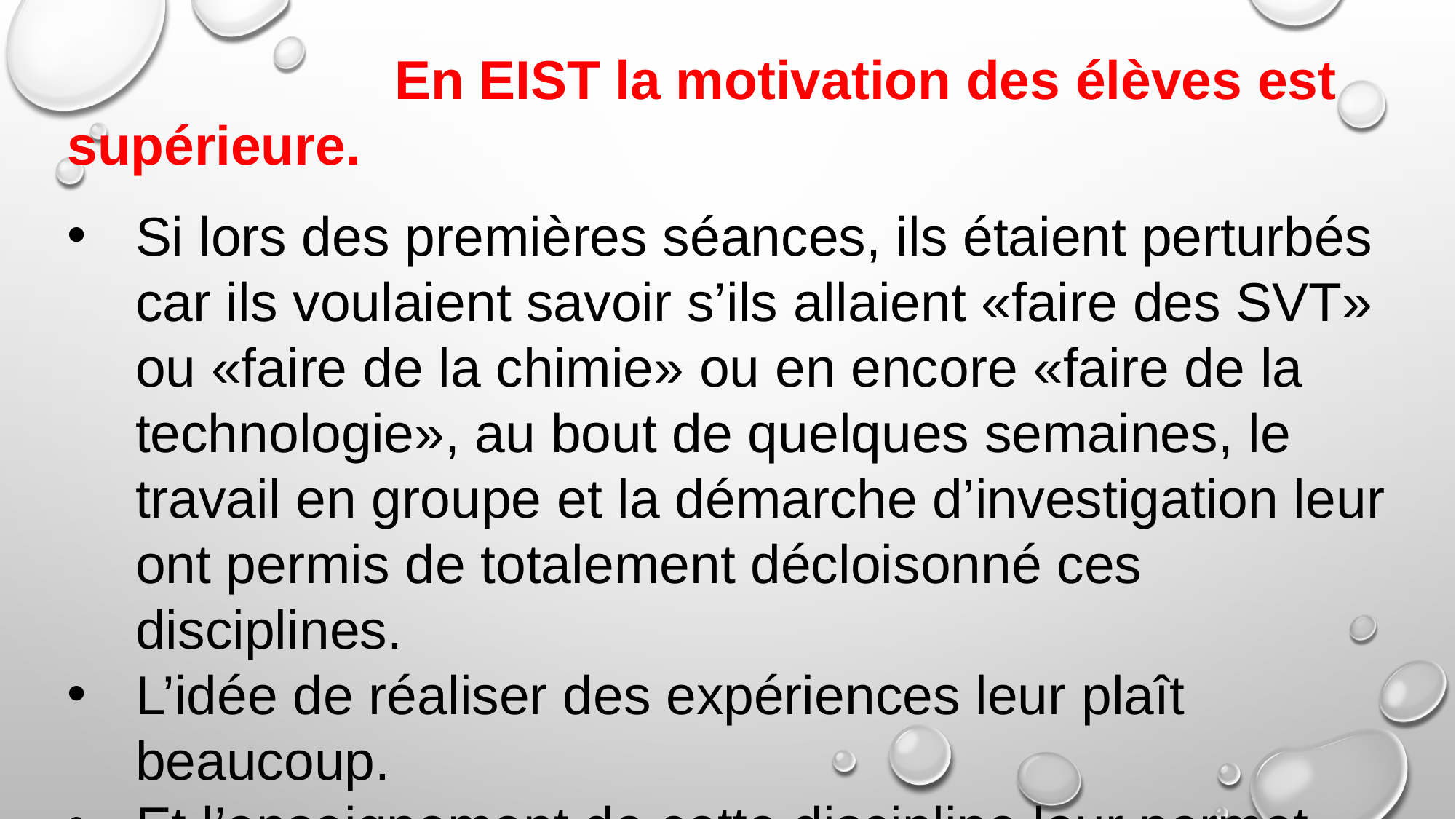

En EIST la motivation des élèves est supérieure.

Si lors des premières séances, ils étaient perturbés car ils voulaient savoir s’ils allaient «faire des SVT» ou «faire de la chimie» ou en encore «faire de la technologie», au bout de quelques semaines, le travail en groupe et la démarche d’investigation leur ont permis de totalement décloisonné ces disciplines.
L’idée de réaliser des expériences leur plaît beaucoup.
Et l’enseignement de cette discipline leur permet d’être plus acteurs que spectateurs.